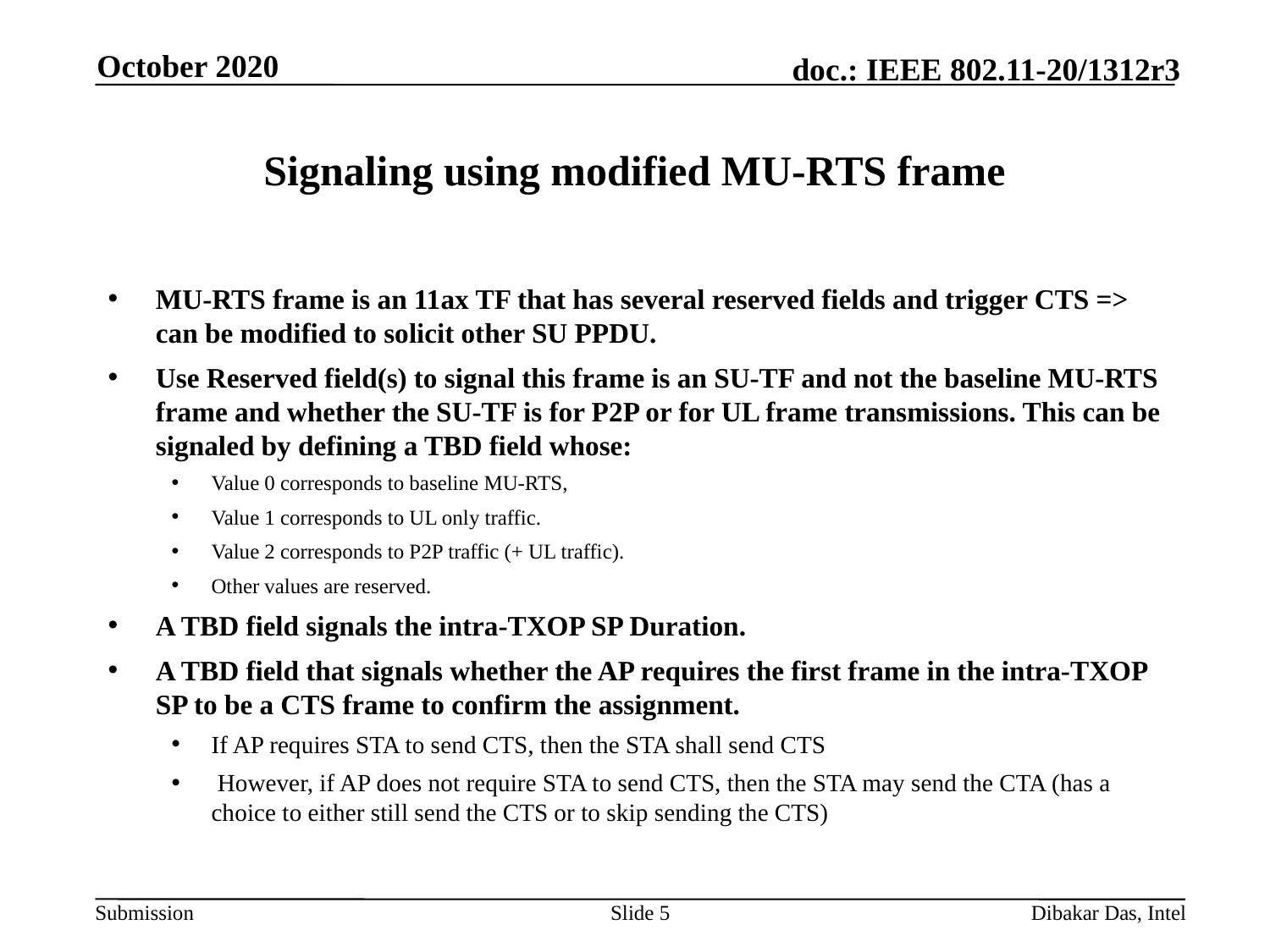

October 2020
# Signaling using modified MU-RTS frame
MU-RTS frame is an 11ax TF that has several reserved fields and trigger CTS => can be modified to solicit other SU PPDU.
Use Reserved field(s) to signal this frame is an SU-TF and not the baseline MU-RTS frame and whether the SU-TF is for P2P or for UL frame transmissions. This can be signaled by defining a TBD field whose:
Value 0 corresponds to baseline MU-RTS,
Value 1 corresponds to UL only traffic.
Value 2 corresponds to P2P traffic (+ UL traffic).
Other values are reserved.
A TBD field signals the intra-TXOP SP Duration.
A TBD field that signals whether the AP requires the first frame in the intra-TXOP SP to be a CTS frame to confirm the assignment.
If AP requires STA to send CTS, then the STA shall send CTS
 However, if AP does not require STA to send CTS, then the STA may send the CTA (has a choice to either still send the CTS or to skip sending the CTS)

Slide 5
Dibakar Das, Intel